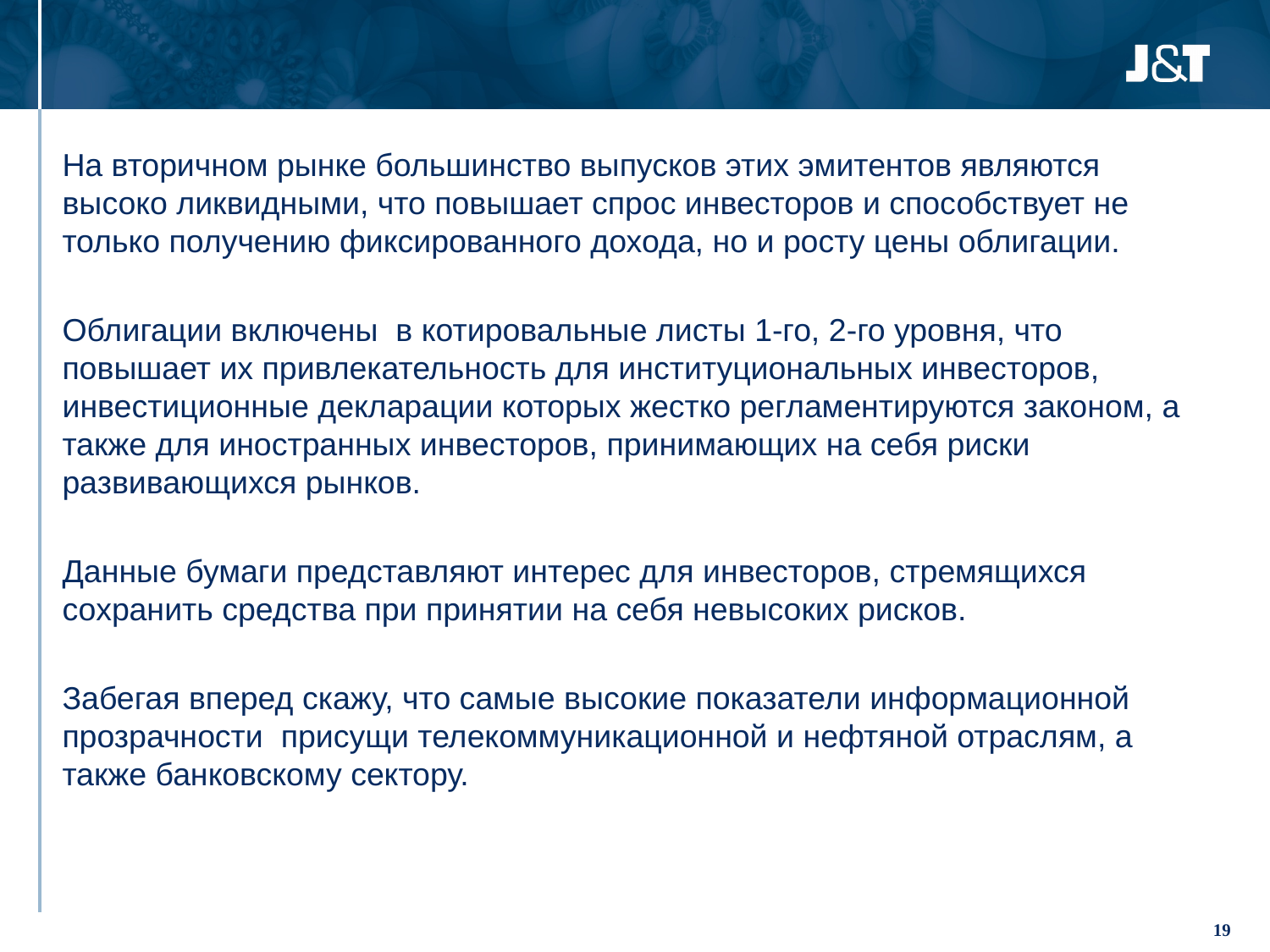

На вторичном рынке большинство выпусков этих эмитентов являются высоко ликвидными, что повышает спрос инвесторов и способствует не только получению фиксированного дохода, но и росту цены облигации.

Облигации включены  в котировальные листы 1-го, 2-го уровня, что повышает их привлекательность для институциональных инвесторов, инвестиционные декларации которых жестко регламентируются законом, а также для иностранных инвесторов, принимающих на себя риски развивающихся рынков.

Данные бумаги представляют интерес для инвесторов, стремящихся сохранить средства при принятии на себя невысоких рисков.

Забегая вперед скажу, что самые высокие показатели информационной прозрачности  присущи телекоммуникационной и нефтяной отраслям, а также банковскому сектору.

19